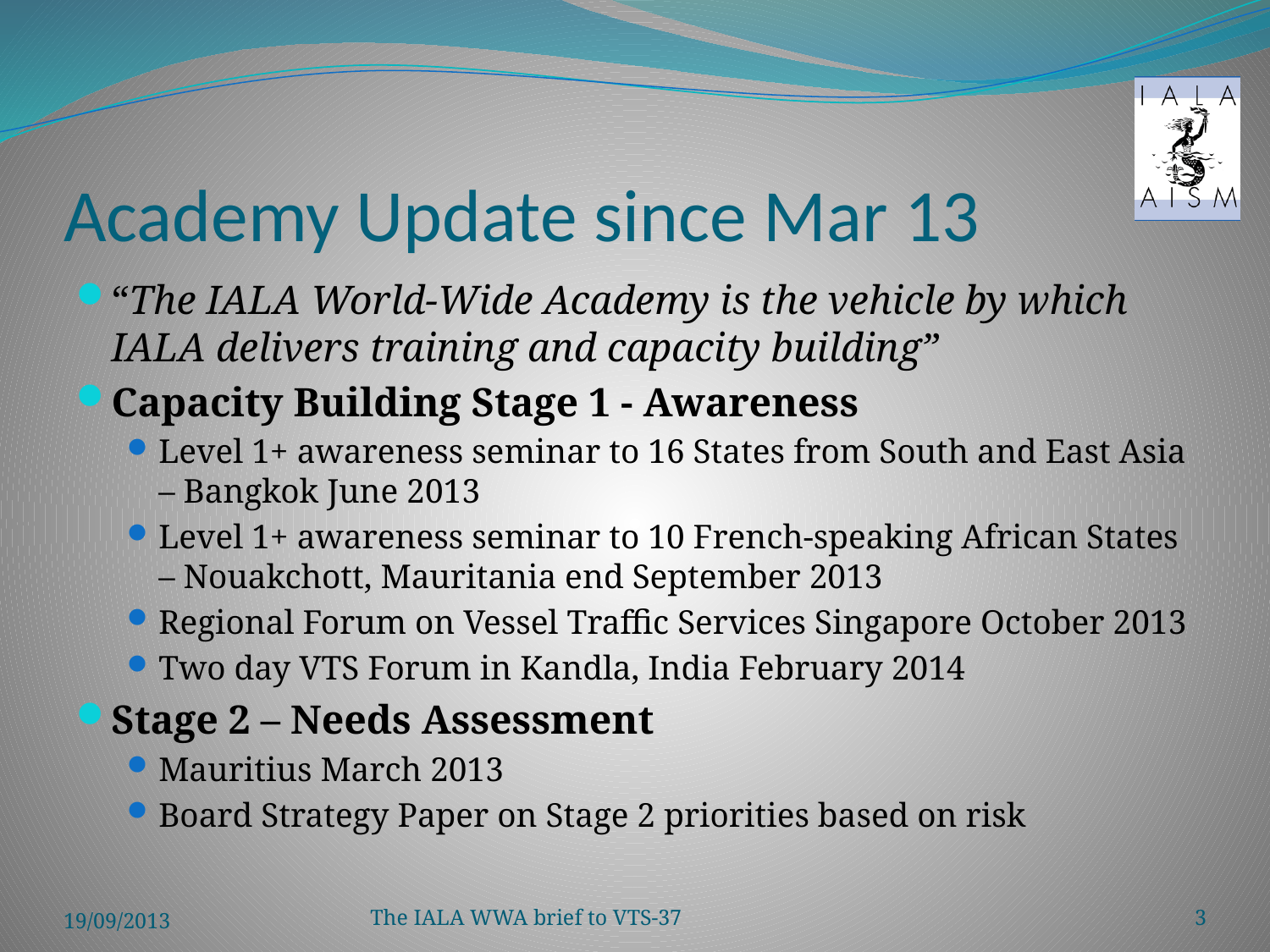

# Academy Update since Mar 13
“The IALA World-Wide Academy is the vehicle by which IALA delivers training and capacity building”
Capacity Building Stage 1 - Awareness
Level 1+ awareness seminar to 16 States from South and East Asia – Bangkok June 2013
Level 1+ awareness seminar to 10 French-speaking African States – Nouakchott, Mauritania end September 2013
Regional Forum on Vessel Traffic Services Singapore October 2013
Two day VTS Forum in Kandla, India February 2014
Stage 2 – Needs Assessment
Mauritius March 2013
Board Strategy Paper on Stage 2 priorities based on risk

19/09/2013
The IALA WWA brief to VTS-37
3